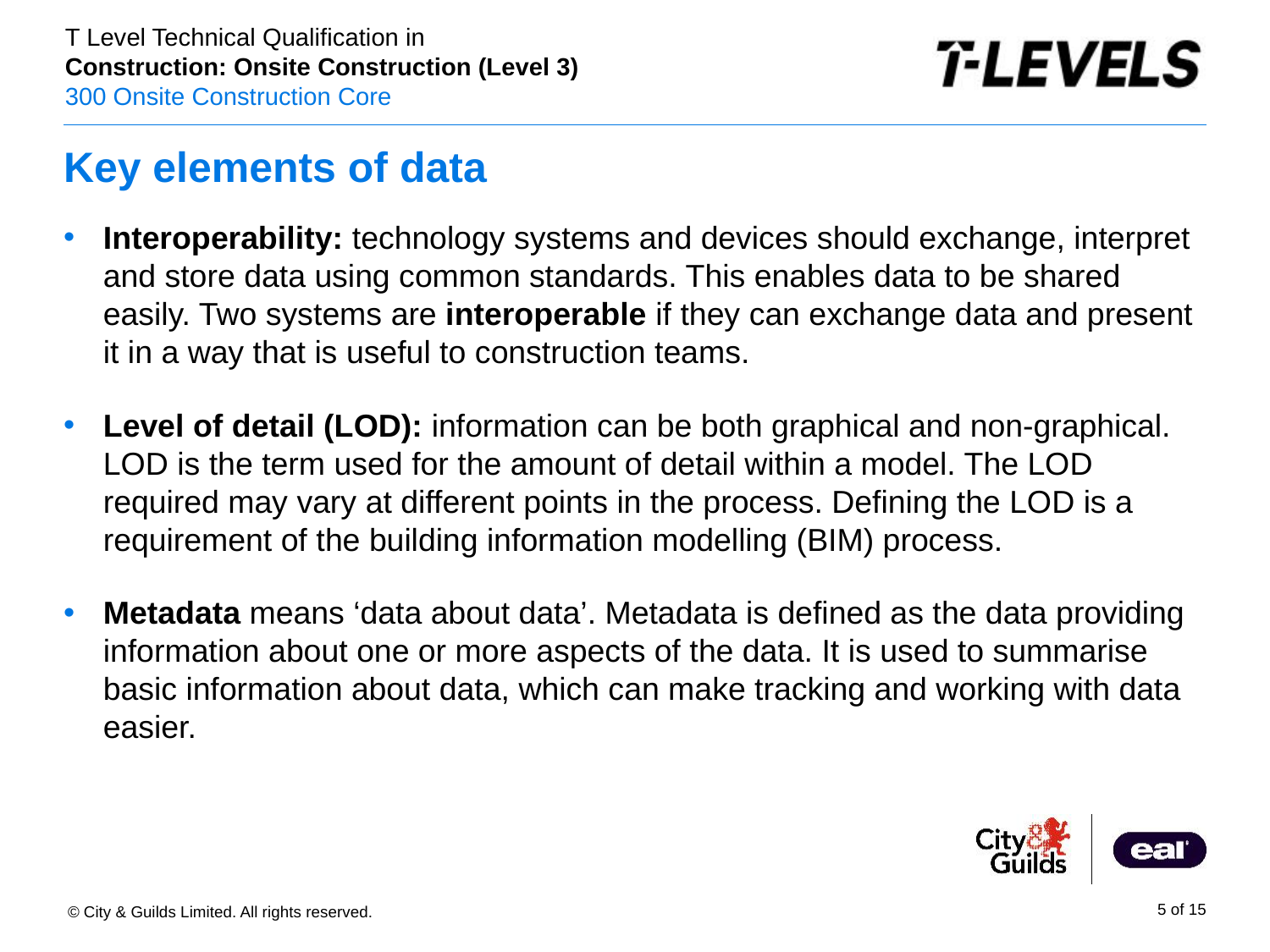

# Key elements of data

Interoperability: technology systems and devices should exchange, interpret and store data using common standards. This enables data to be shared easily. Two systems are interoperable if they can exchange data and present it in a way that is useful to construction teams.
Level of detail (LOD): information can be both graphical and non-graphical. LOD is the term used for the amount of detail within a model. The LOD required may vary at different points in the process. Defining the LOD is a requirement of the building information modelling (BIM) process.
Metadata means ‘data about data’. Metadata is defined as the data providing information about one or more aspects of the data. It is used to summarise basic information about data, which can make tracking and working with data easier.